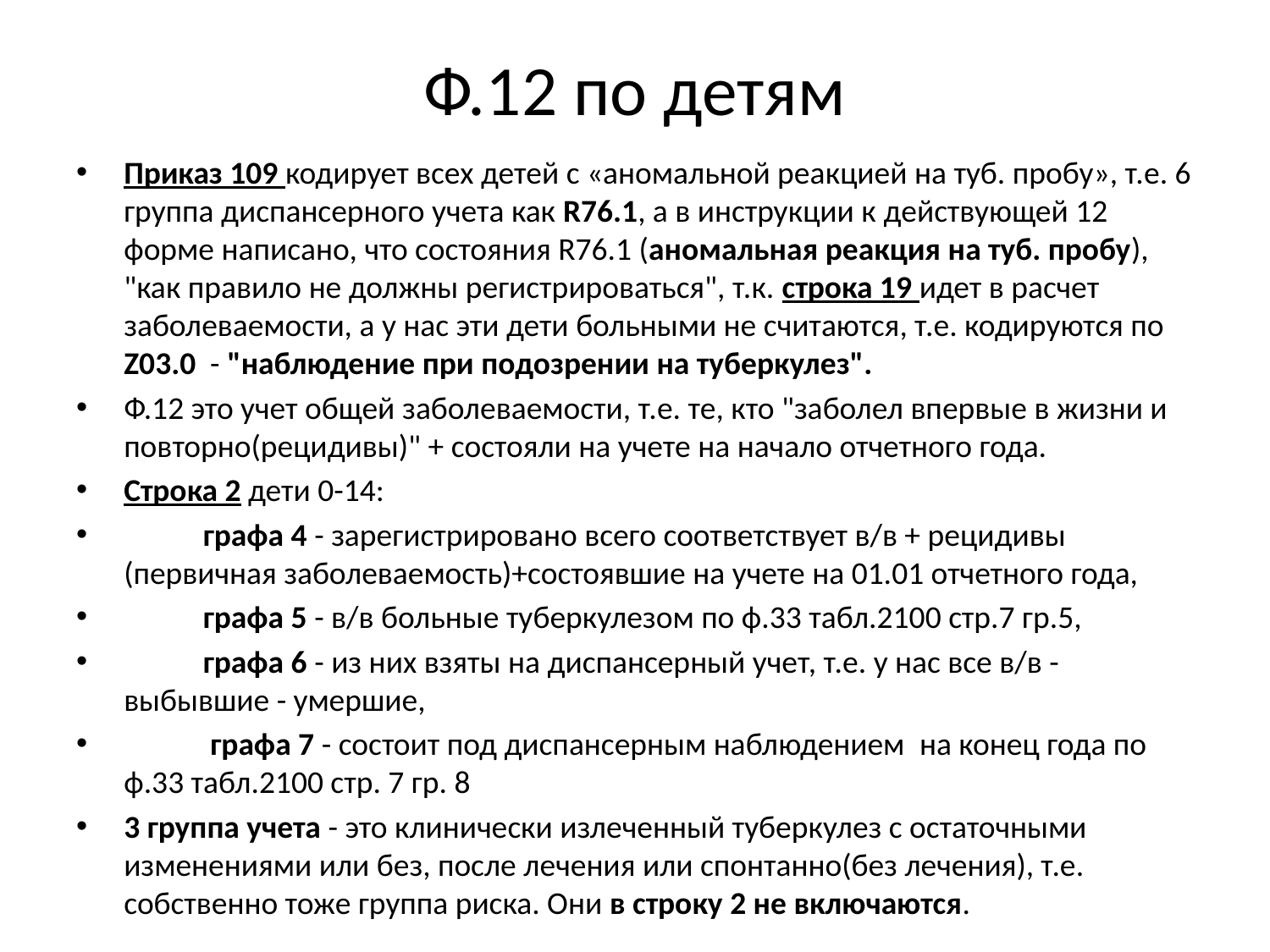

# Ф.12 по детям
Приказ 109 кодирует всех детей с «аномальной реакцией на туб. пробу», т.е. 6 группа диспансерного учета как R76.1, а в инструкции к действующей 12 форме написано, что состояния R76.1 (аномальная реакция на туб. пробу), "как правило не должны регистрироваться", т.к. строка 19 идет в расчет заболеваемости, а у нас эти дети больными не считаются, т.е. кодируются по Z03.0  - "наблюдение при подозрении на туберкулез".
Ф.12 это учет общей заболеваемости, т.е. те, кто "заболел впервые в жизни и повторно(рецидивы)" + состояли на учете на начало отчетного года.
Строка 2 дети 0-14:
           графа 4 - зарегистрировано всего соответствует в/в + рецидивы (первичная заболеваемость)+состоявшие на учете на 01.01 отчетного года,
           графа 5 - в/в больные туберкулезом по ф.33 табл.2100 стр.7 гр.5,
           графа 6 - из них взяты на диспансерный учет, т.е. у нас все в/в - выбывшие - умершие,
            графа 7 - состоит под диспансерным наблюдением  на конец года по ф.33 табл.2100 стр. 7 гр. 8
3 группа учета - это клинически излеченный туберкулез с остаточными изменениями или без, после лечения или спонтанно(без лечения), т.е. собственно тоже группа риска. Они в строку 2 не включаются.